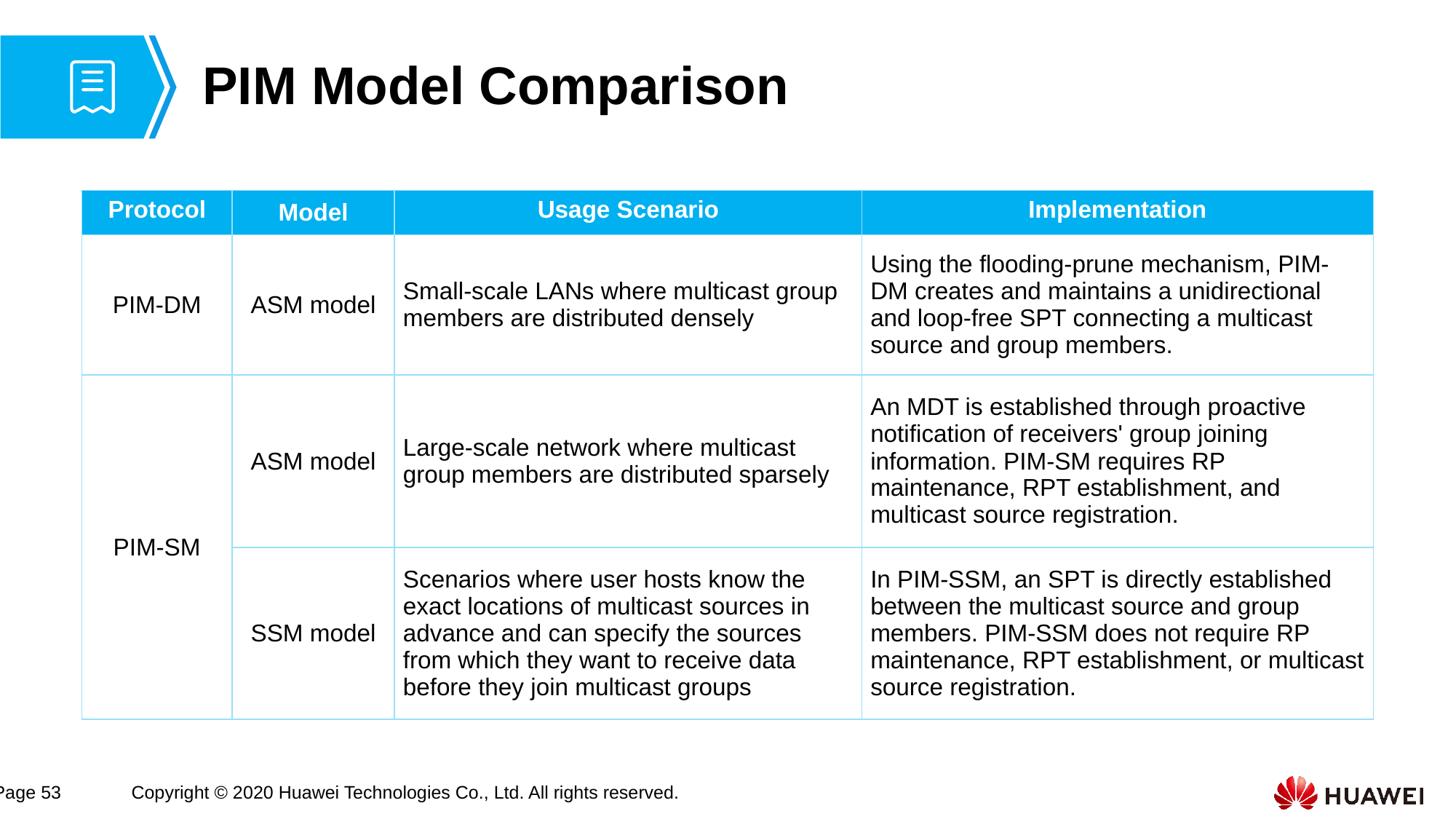

# PIM Model Comparison
| Protocol | Model | Usage Scenario | Implementation |
| --- | --- | --- | --- |
| PIM-DM | ASM model | Small-scale LANs where multicast group members are distributed densely | Using the flooding-prune mechanism, PIM-DM creates and maintains a unidirectional and loop-free SPT connecting a multicast source and group members. |
| PIM-SM | ASM model | Large-scale network where multicast group members are distributed sparsely | An MDT is established through proactive notification of receivers' group joining information. PIM-SM requires RP maintenance, RPT establishment, and multicast source registration. |
|  | SSM model | Scenarios where user hosts know the exact locations of multicast sources in advance and can specify the sources from which they want to receive data before they join multicast groups | In PIM-SSM, an SPT is directly established between the multicast source and group members. PIM-SSM does not require RP maintenance, RPT establishment, or multicast source registration. |